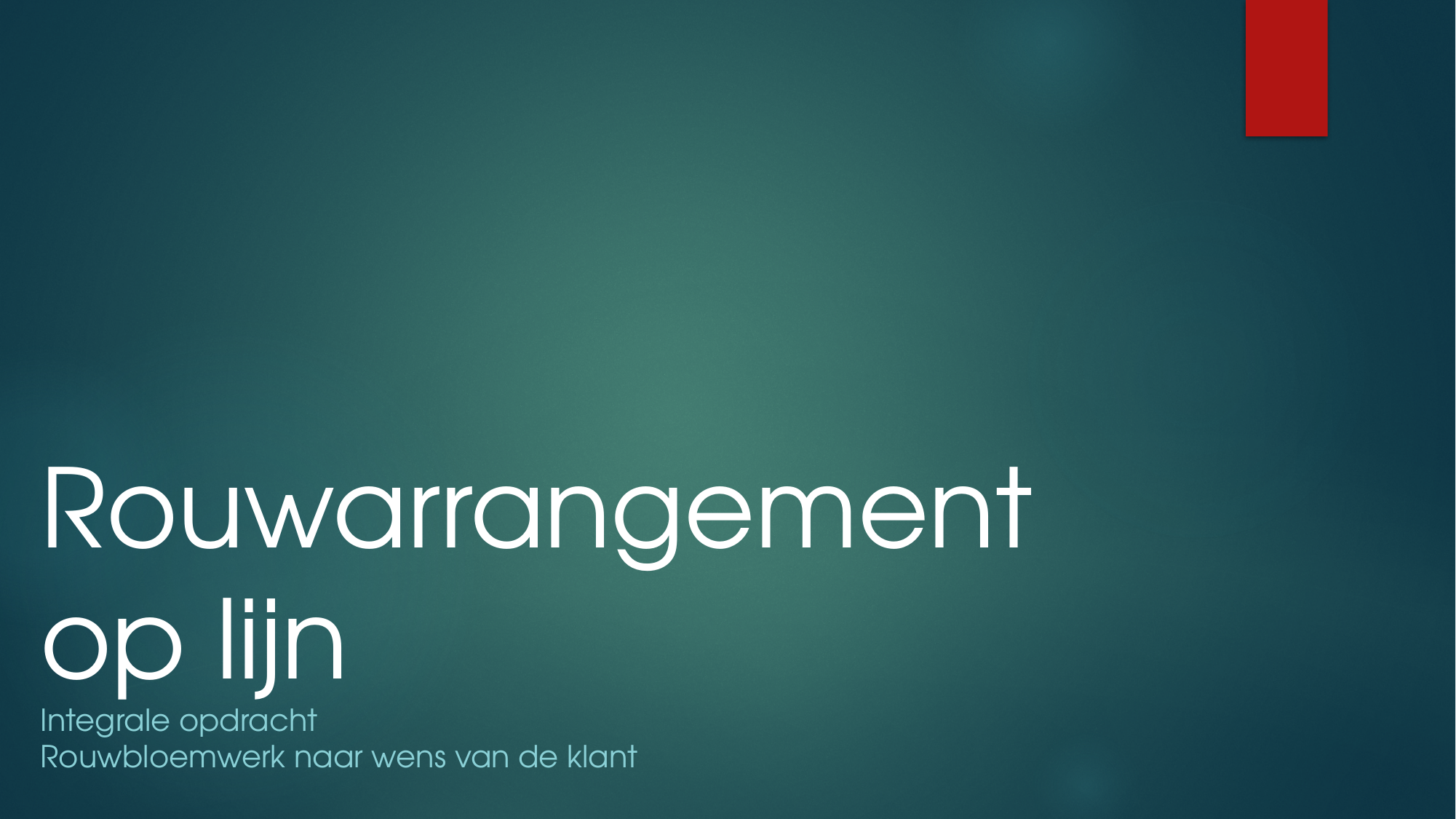

Rouwarrangement op lijn
Integrale opdracht
Rouwbloemwerk naar wens van de klant